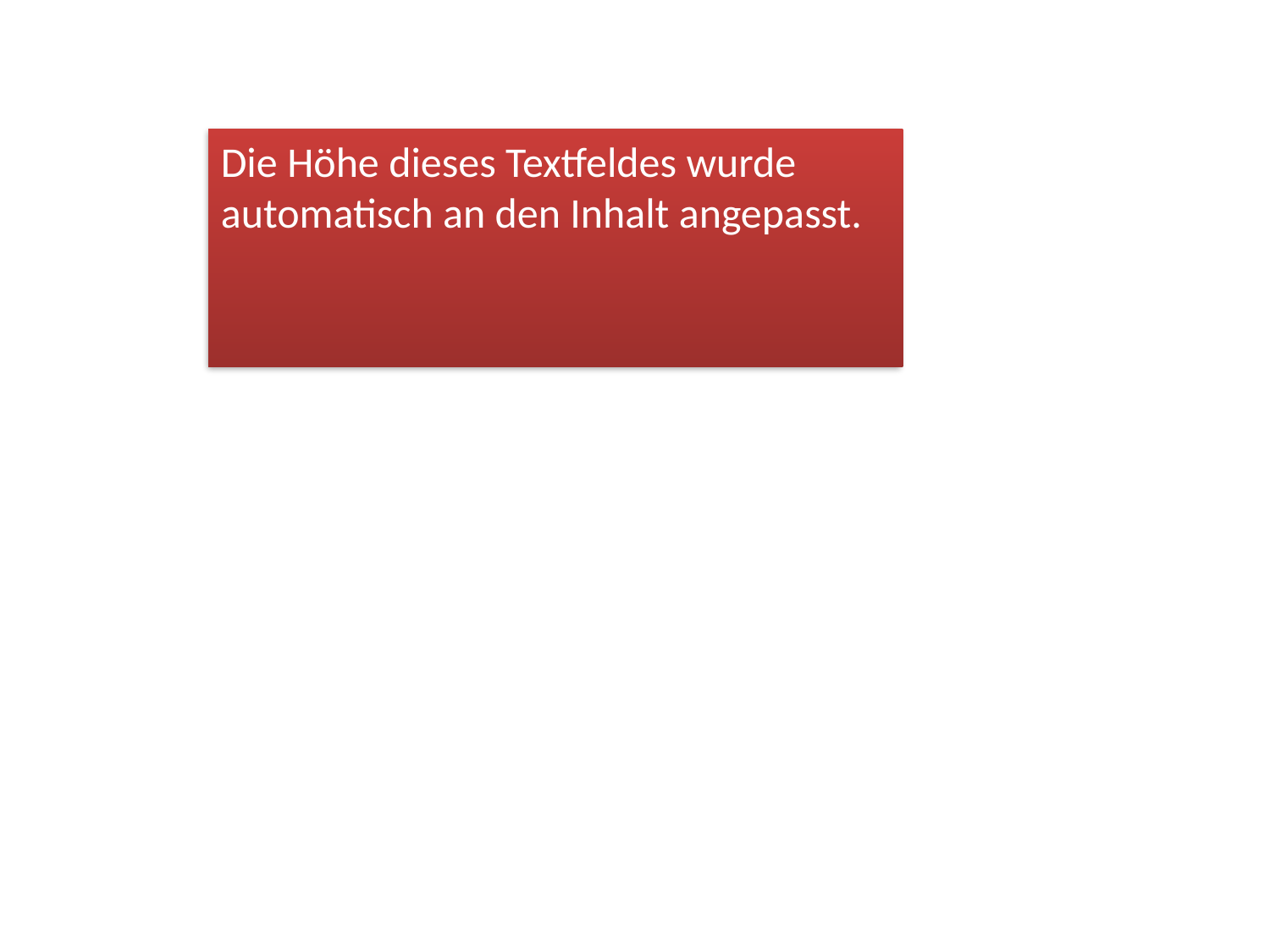

Die Höhe dieses Textfeldes wurde automatisch an den Inhalt angepasst.